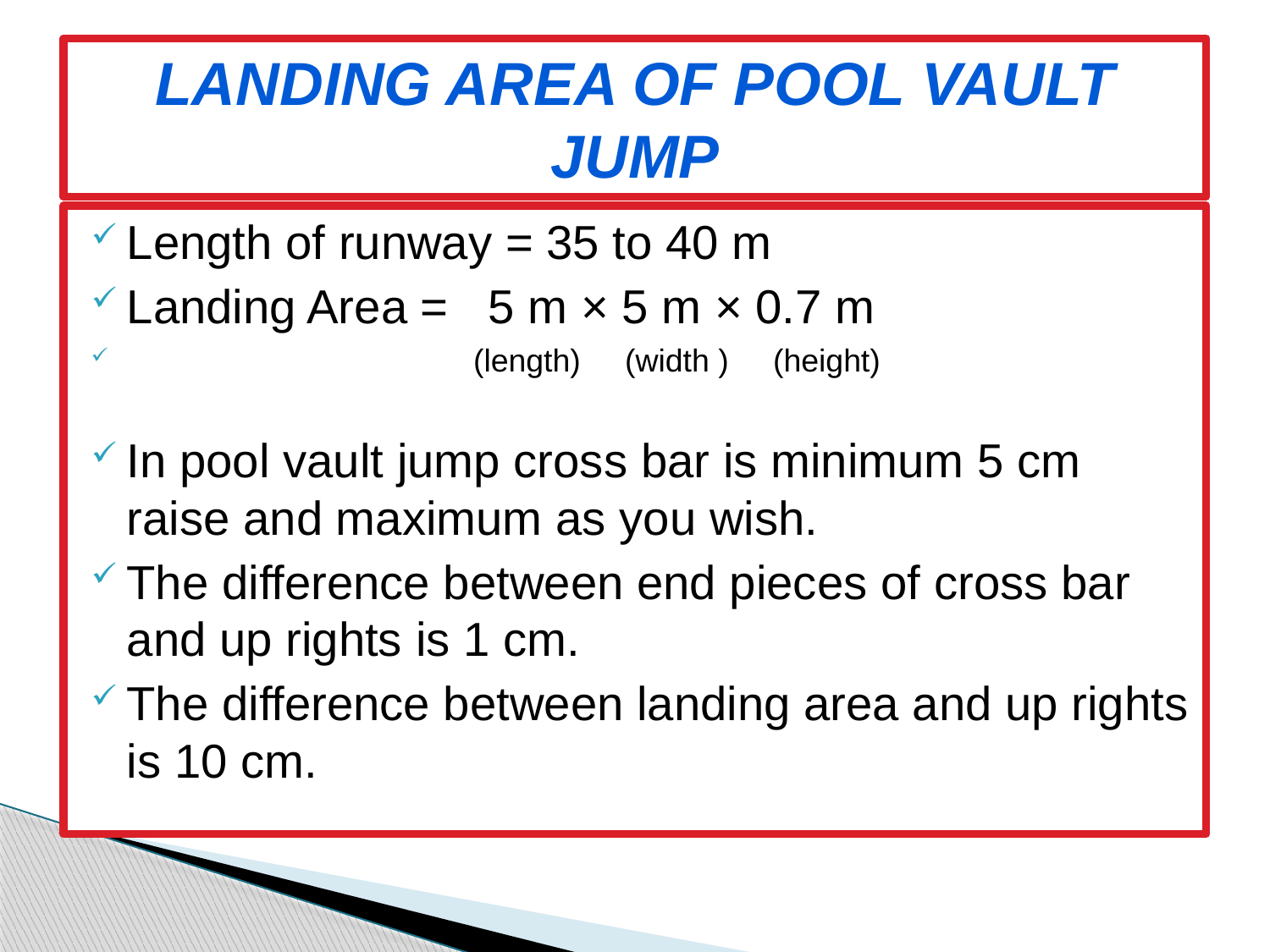

# Landing Area Of Pool Vault Jump
Length of runway = 35 to 40 m
Landing Area =   5 m × 5 m × 0.7 m
                                       (length)     (width )     (height)

In pool vault jump cross bar is minimum 5 cm raise and maximum as you wish.
The difference between end pieces of cross bar and up rights is 1 cm.
The difference between landing area and up rights is 10 cm.